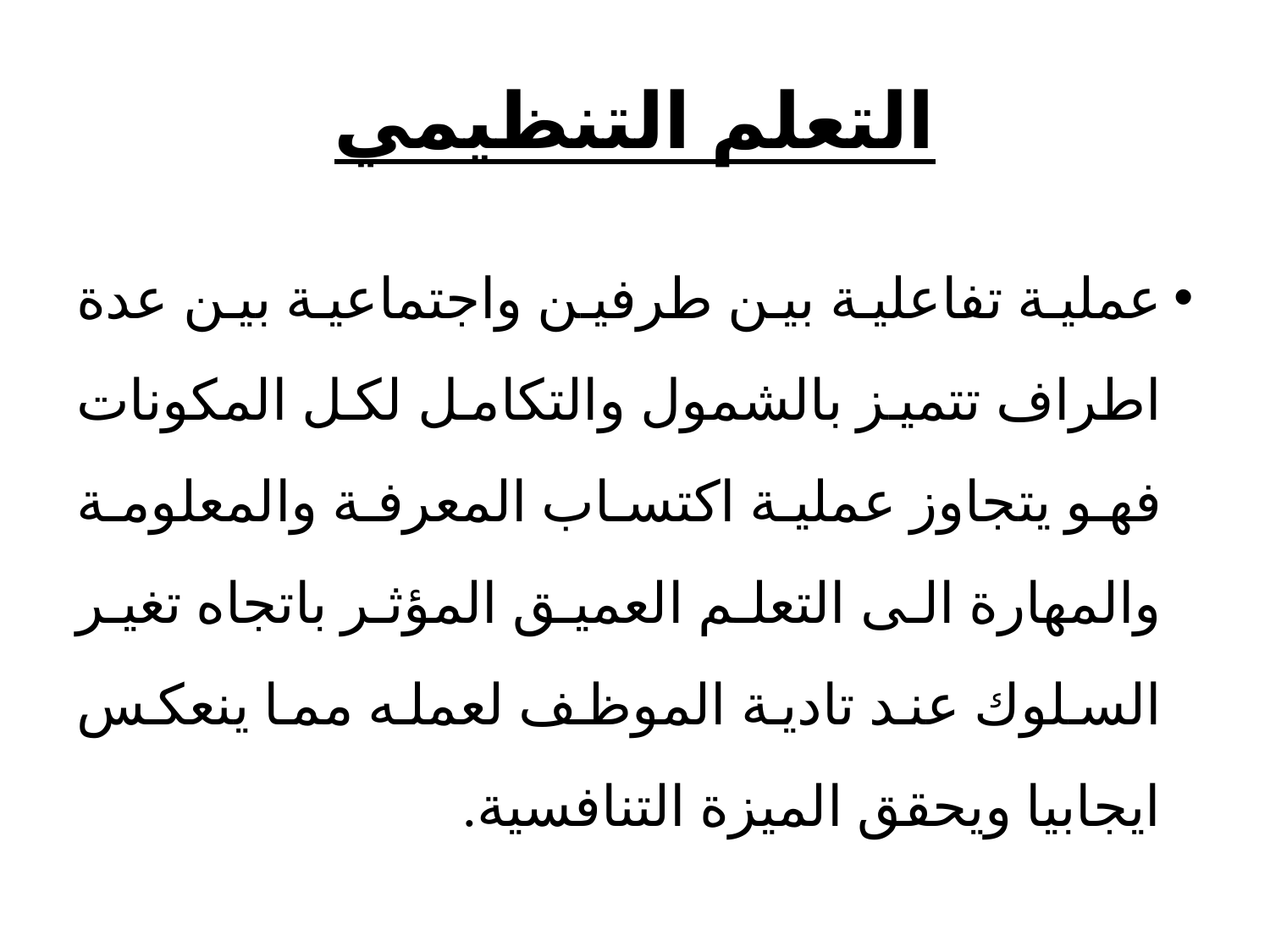

# التعلم التنظيمي
عملية تفاعلية بين طرفين واجتماعية بين عدة اطراف تتميز بالشمول والتكامل لكل المكونات فهو يتجاوز عملية اكتساب المعرفة والمعلومة والمهارة الى التعلم العميق المؤثر باتجاه تغير السلوك عند تادية الموظف لعمله مما ينعكس ايجابيا ويحقق الميزة التنافسية.